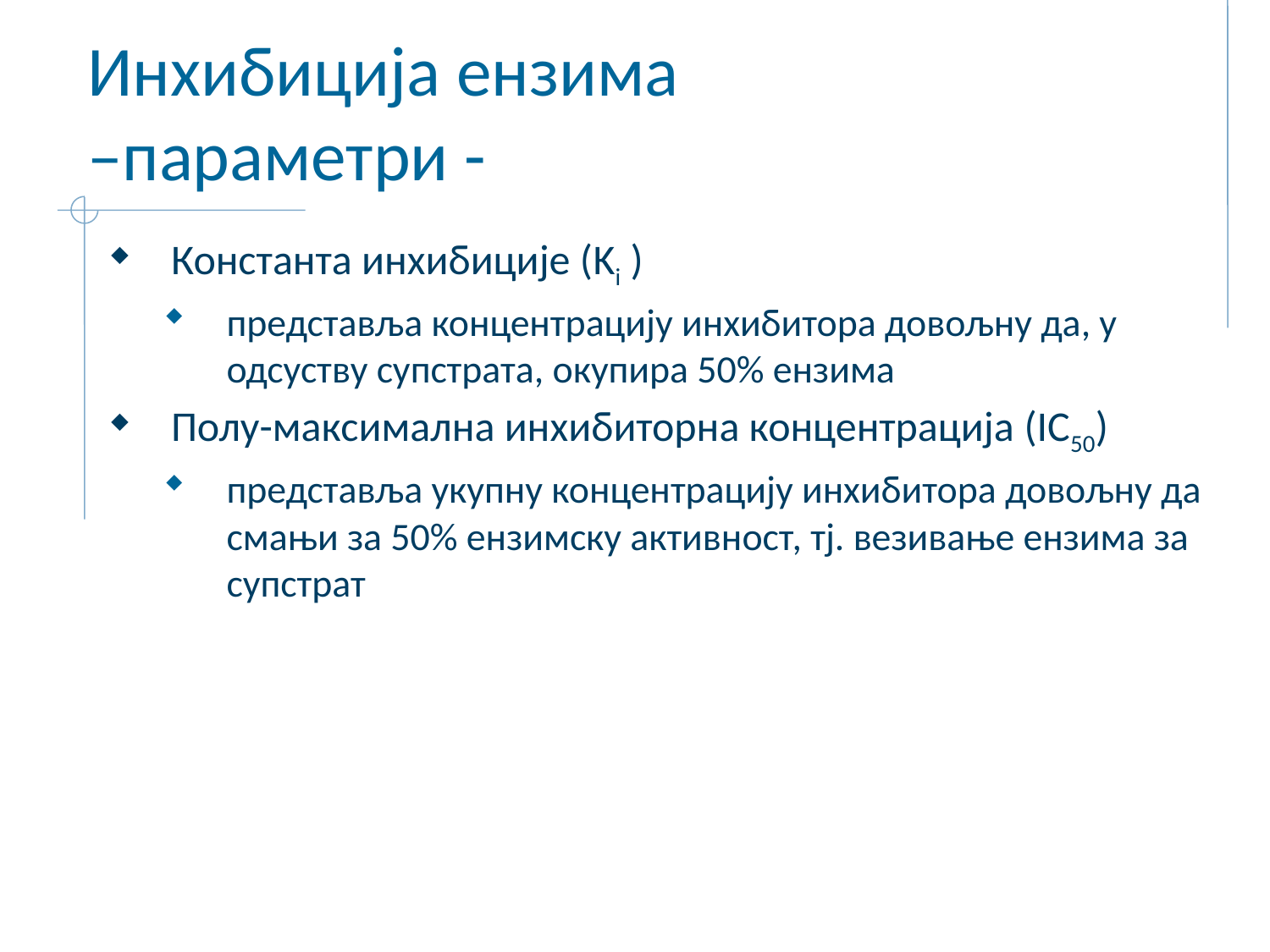

# Инхибиција ензима –параметри -
Константа инхибиције (Ki )
представља концентрацију инхибитора довољну да, у одсуству супстрата, окупира 50% ензима
Полу-максимална инхибиторна концентрација (IC50)
представља укупну концентрацију инхибитора довољну да смањи за 50% ензимску активност, тј. везивање ензима за супстрат